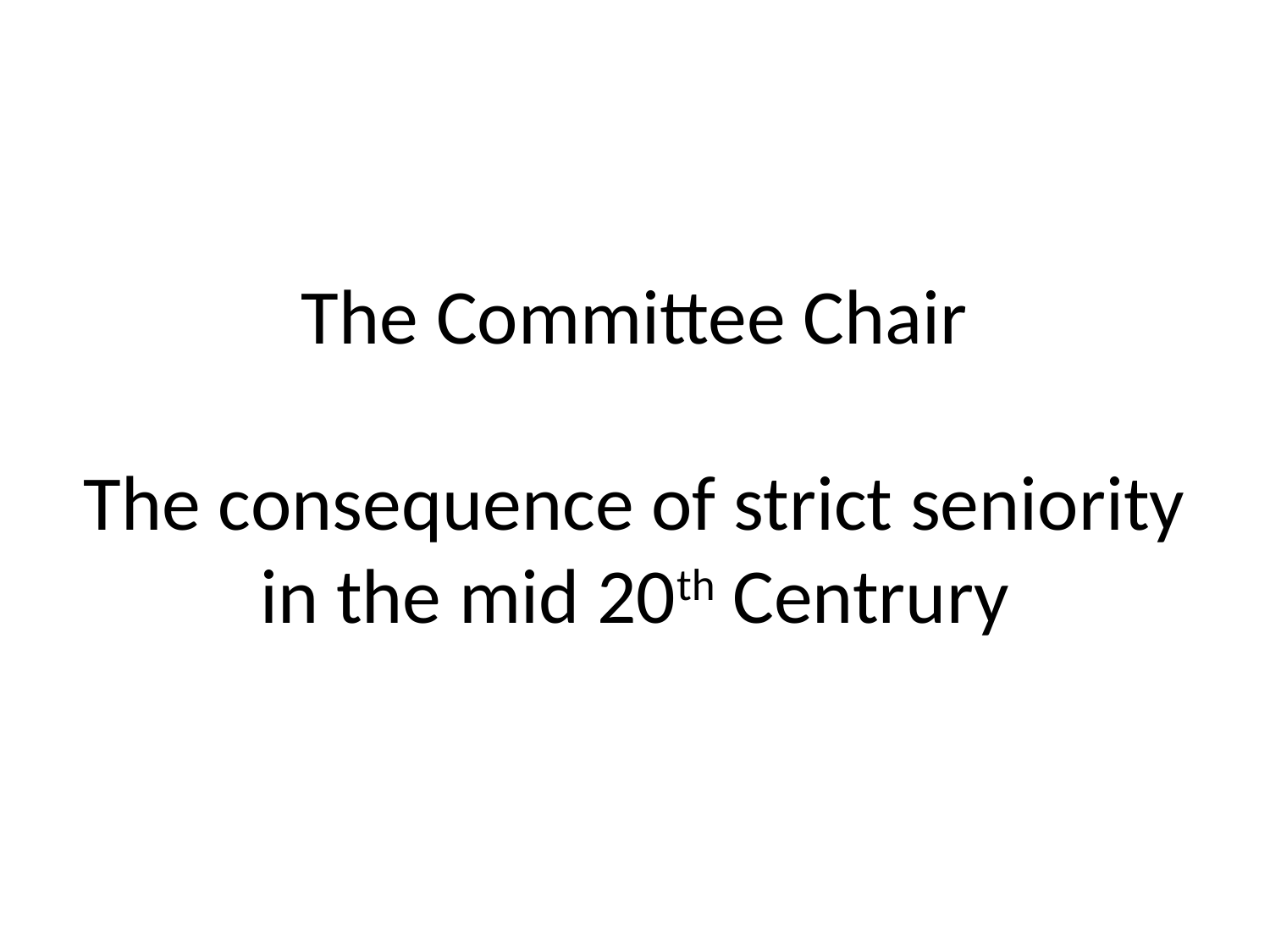

# The Committee Chair The consequence of strict seniority in the mid 20th Centrury